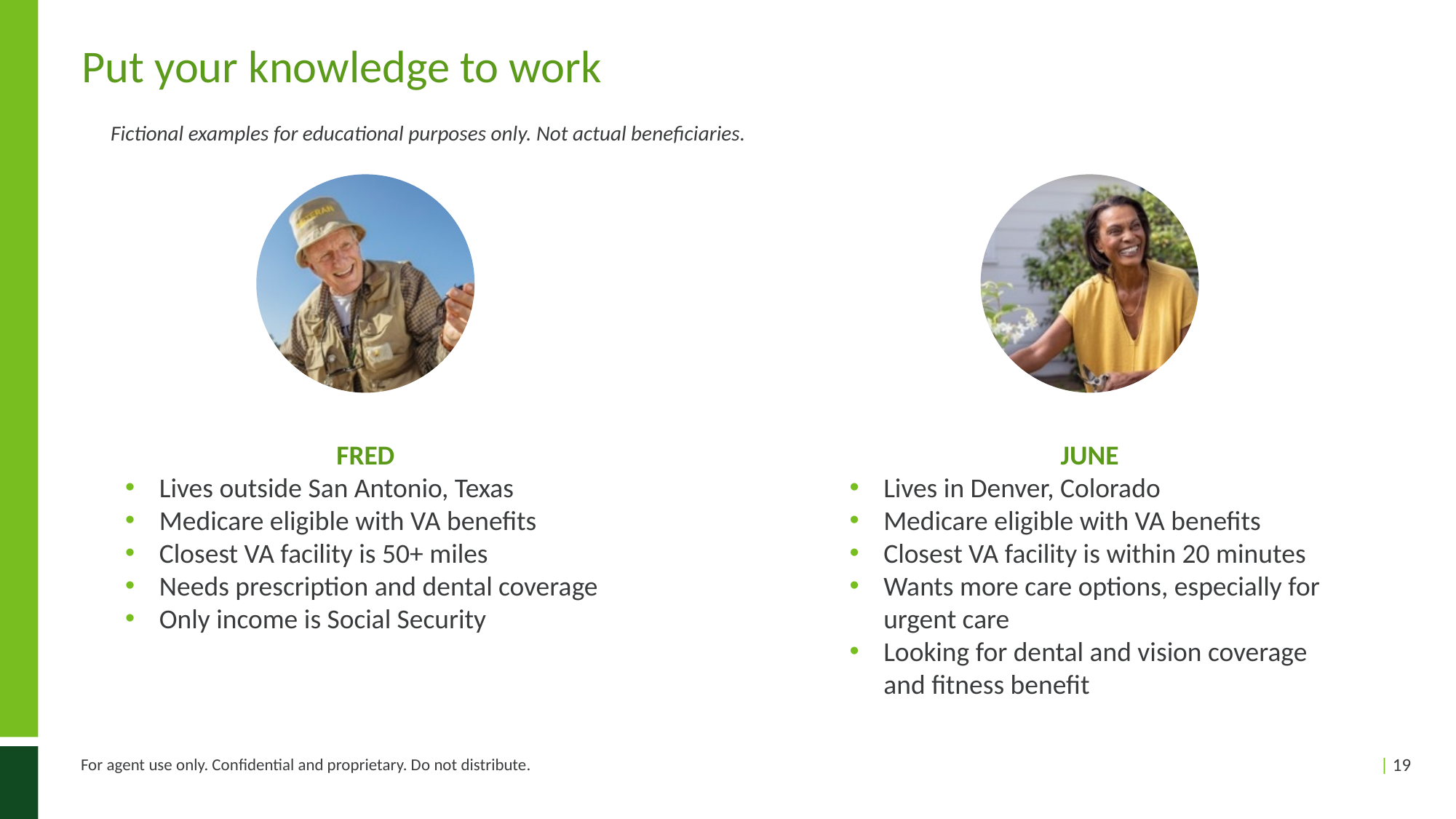

# Put your knowledge to work
Fictional examples for educational purposes only. Not actual beneficiaries.

FRED
Lives outside San Antonio, Texas
Medicare eligible with VA benefits
Closest VA facility is 50+ miles
Needs prescription and dental coverage
Only income is Social Security
JUNE
Lives in Denver, Colorado
Medicare eligible with VA benefits
Closest VA facility is within 20 minutes
Wants more care options, especially for urgent care
Looking for dental and vision coverage and fitness benefit